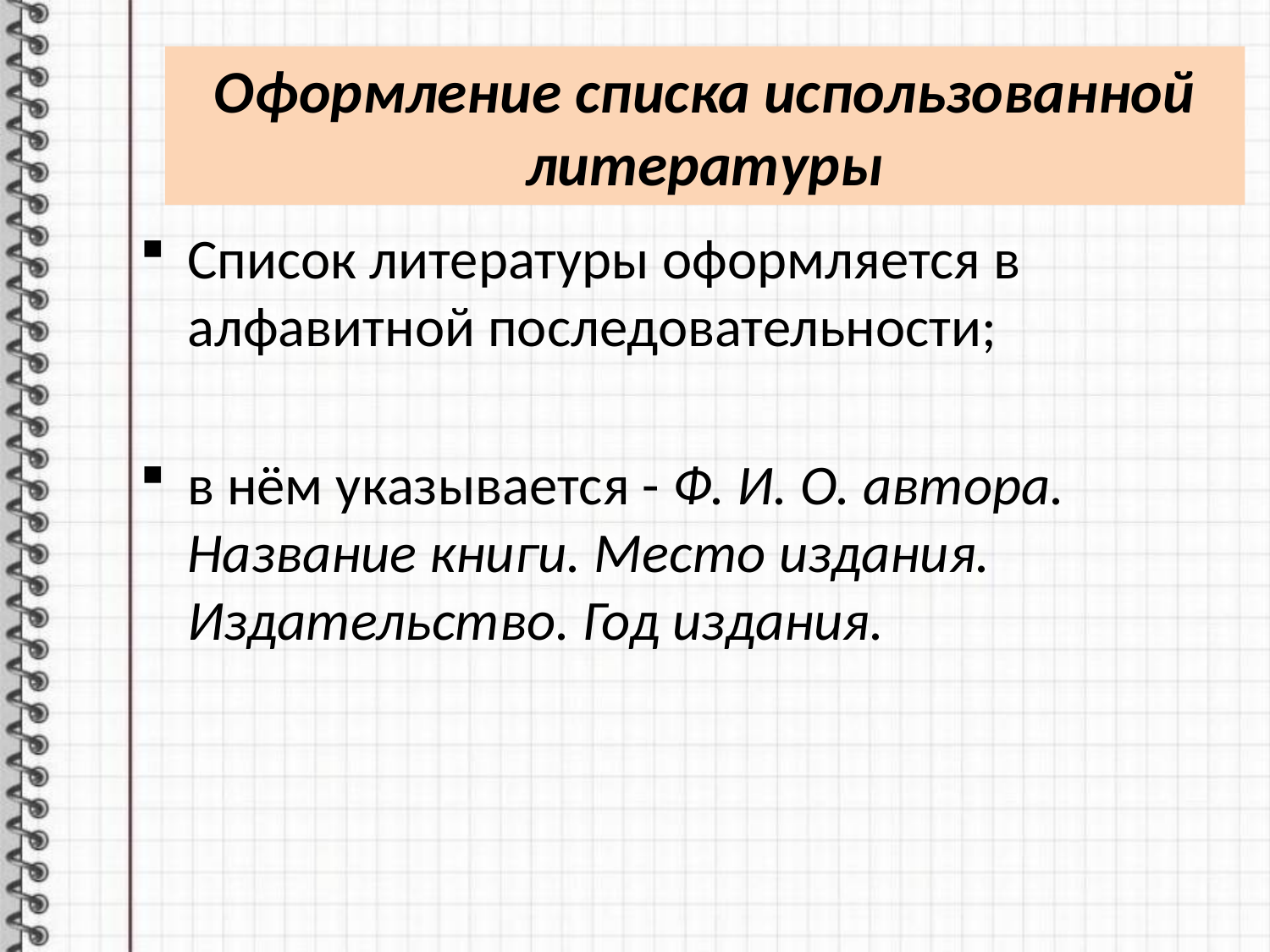

# Оформление списка использованной литературы
Список литературы оформляется в алфавитной последовательности;

в нём указывается - Ф. И. О. автора. Название книги. Место издания. Издательство. Год издания.